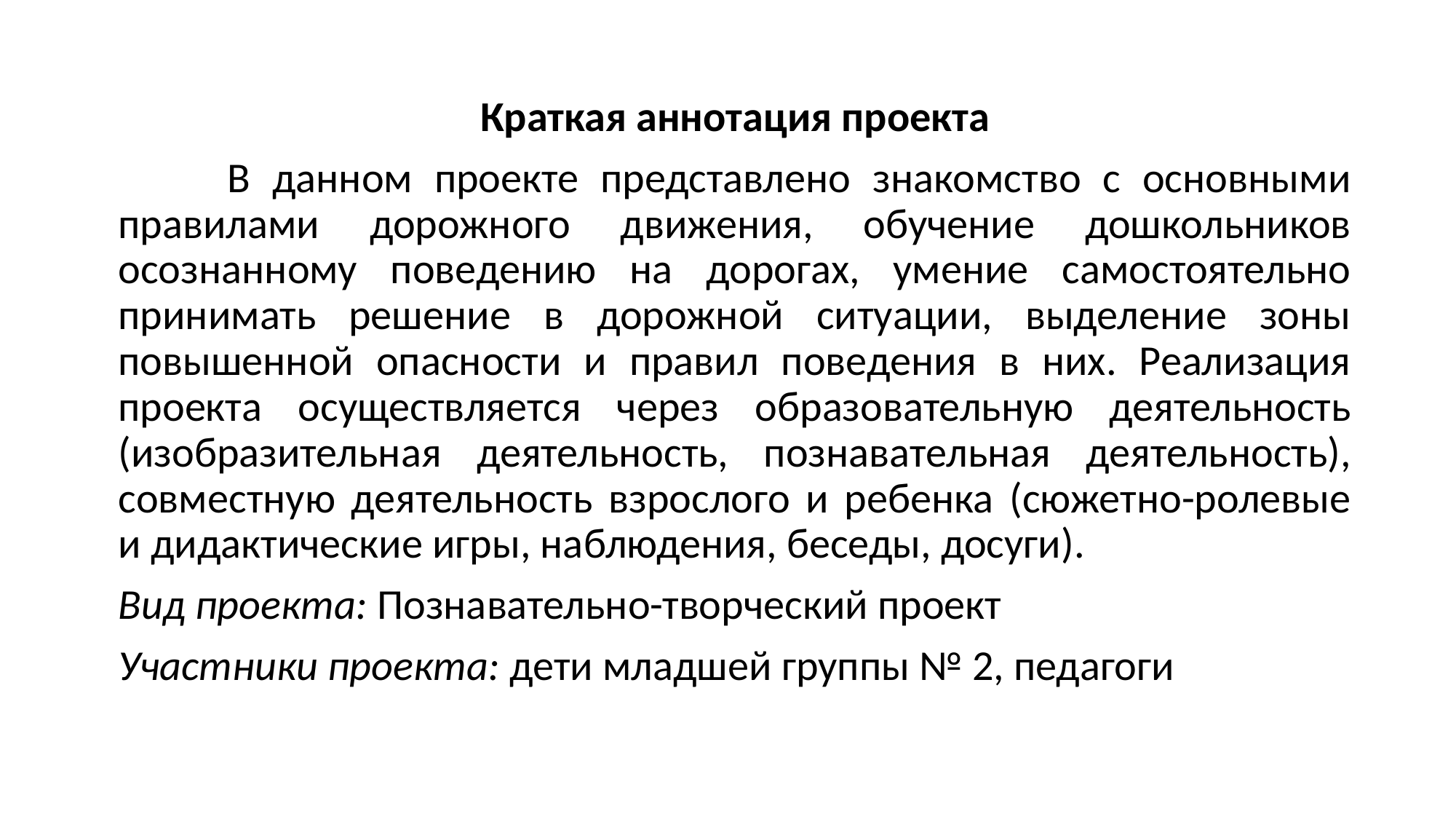

Краткая аннотация проекта
	В данном проекте представлено знакомство с основными правилами дорожного движения, обучение дошкольников осознанному поведению на дорогах, умение самостоятельно принимать решение в дорожной ситуации, выделение зоны повышенной опасности и правил поведения в них. Реализация проекта осуществляется через образовательную деятельность (изобразительная деятельность, познавательная деятельность), совместную деятельность взрослого и ребенка (сюжетно-ролевые и дидактические игры, наблюдения, беседы, досуги).
Вид проекта: Познавательно-творческий проект
Участники проекта: дети младшей группы № 2, педагоги